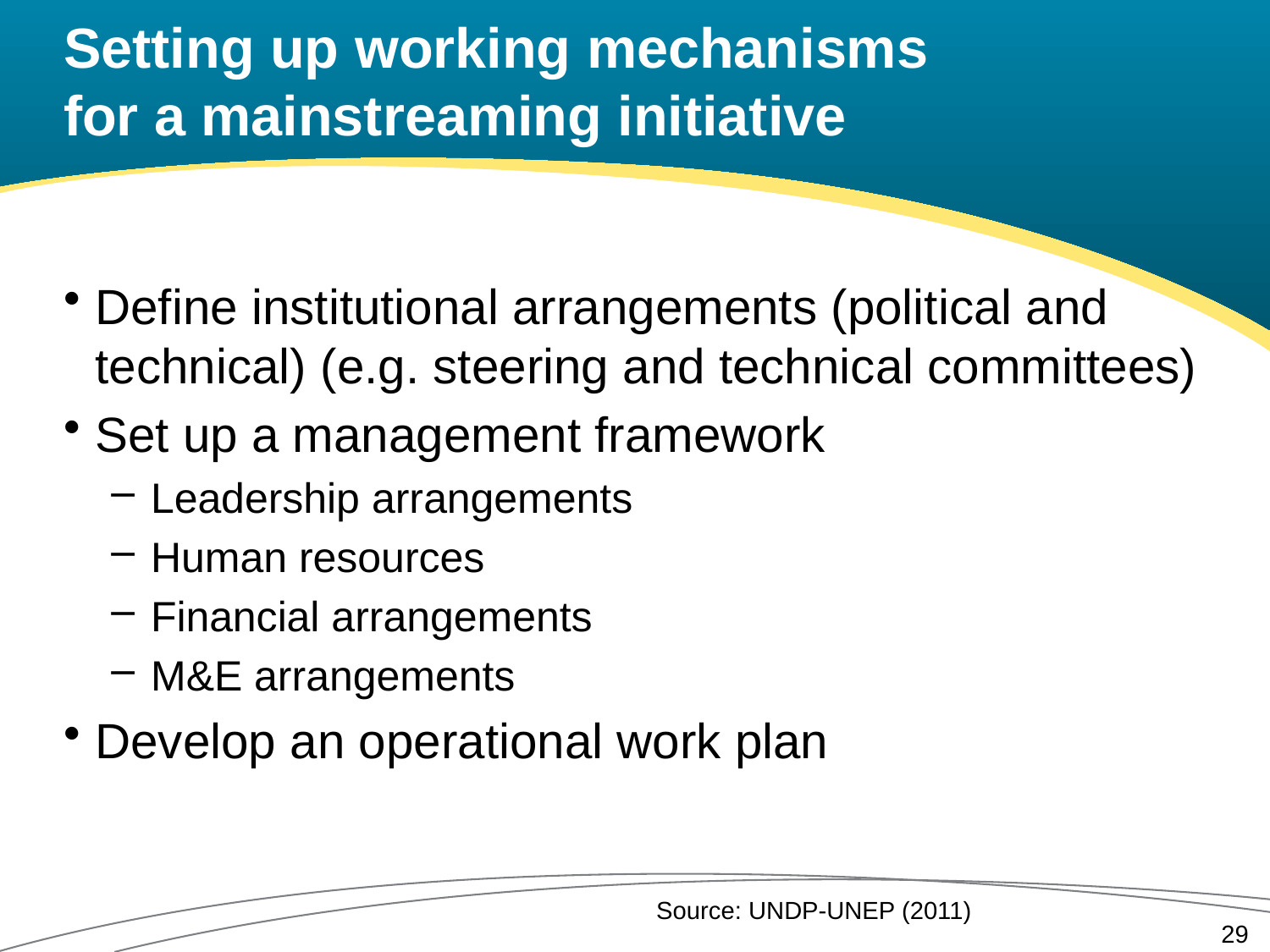

# Setting up working mechanisms for a mainstreaming initiative
Define institutional arrangements (political and technical) (e.g. steering and technical committees)
Set up a management framework
Leadership arrangements
Human resources
Financial arrangements
M&E arrangements
Develop an operational work plan

Source: UNDP-UNEP (2011)
29